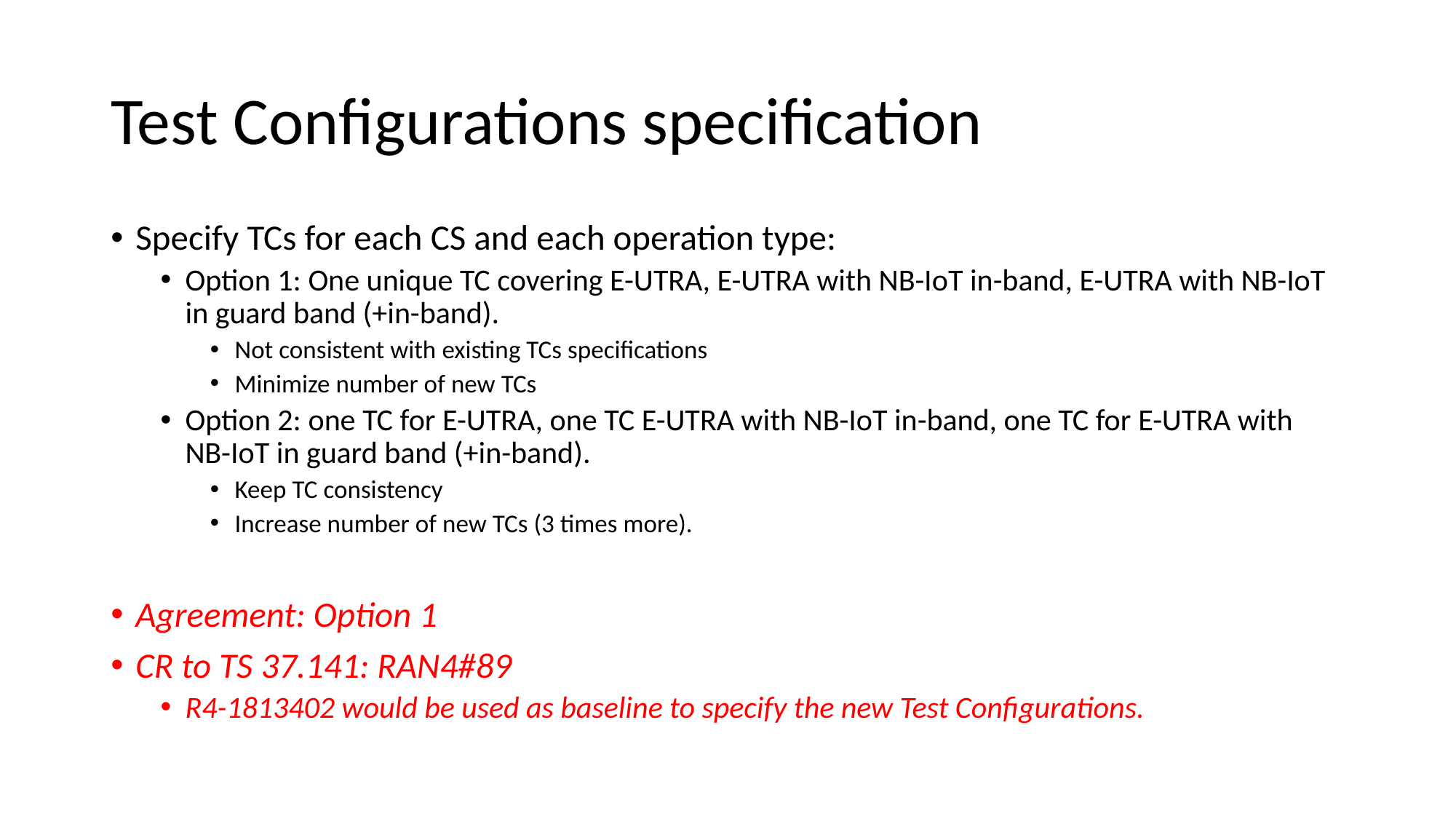

# Test Configurations specification
Specify TCs for each CS and each operation type:
Option 1: One unique TC covering E-UTRA, E-UTRA with NB-IoT in-band, E-UTRA with NB-IoT in guard band (+in-band).
Not consistent with existing TCs specifications
Minimize number of new TCs
Option 2: one TC for E-UTRA, one TC E-UTRA with NB-IoT in-band, one TC for E-UTRA with NB-IoT in guard band (+in-band).
Keep TC consistency
Increase number of new TCs (3 times more).

Agreement: Option 1
CR to TS 37.141: RAN4#89
R4-1813402 would be used as baseline to specify the new Test Configurations.